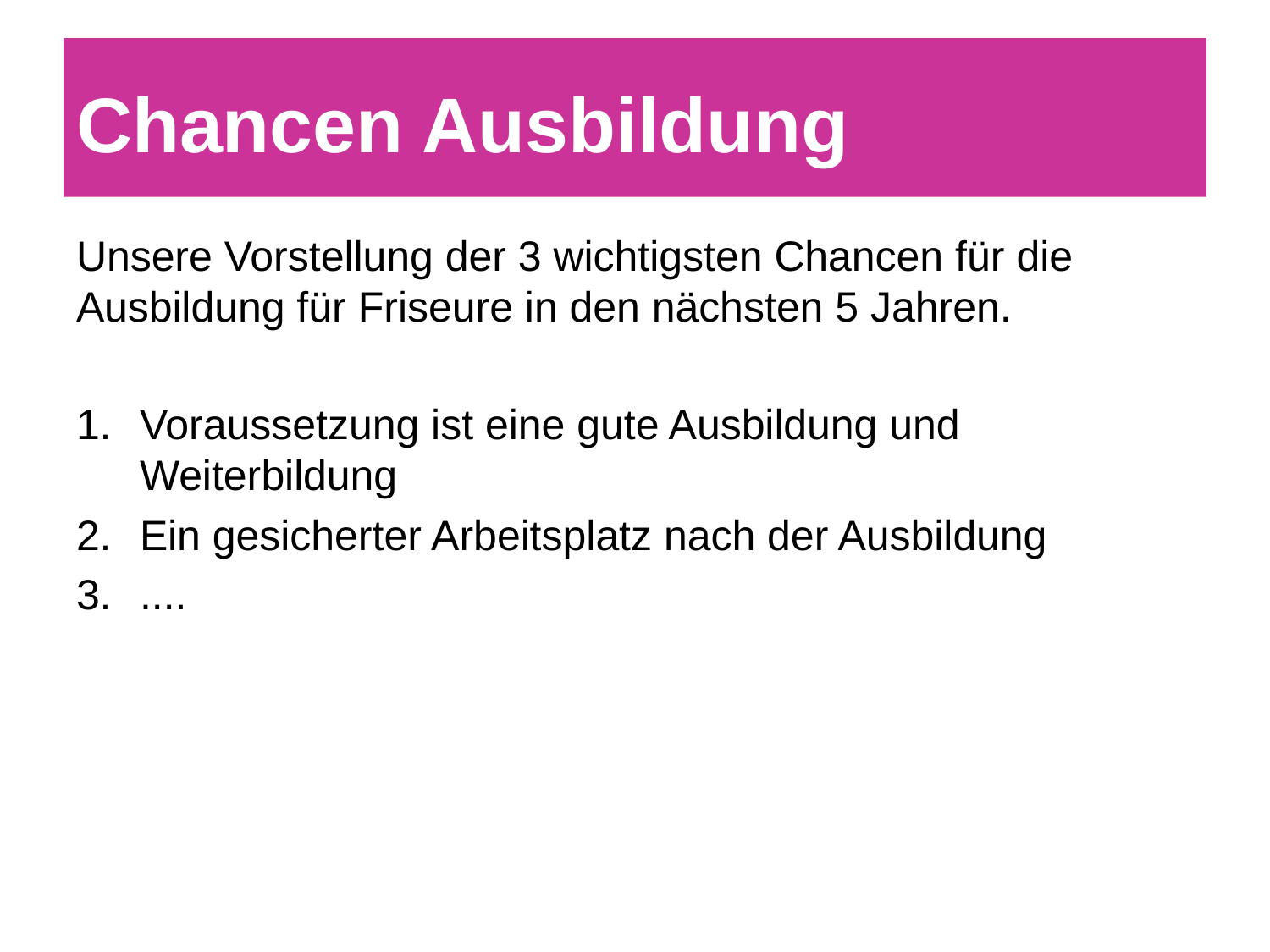

# Chancen Ausbildung
Unsere Vorstellung der 3 wichtigsten Chancen für die Ausbildung für Friseure in den nächsten 5 Jahren.

Voraussetzung ist eine gute Ausbildung und Weiterbildung
Ein gesicherter Arbeitsplatz nach der Ausbildung
....